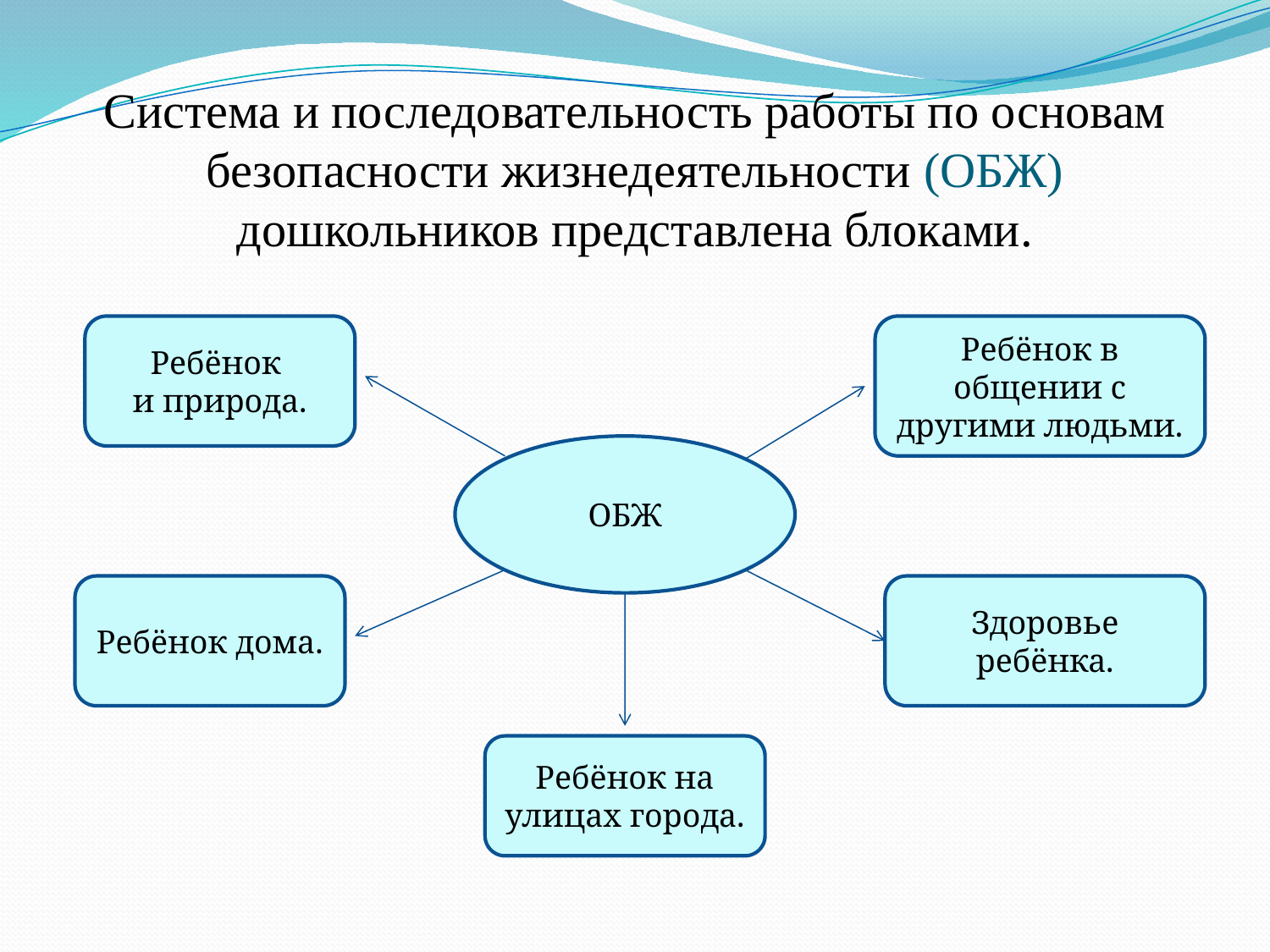

# Система и последовательность работы по основам безопасности жизнедеятельности (ОБЖ) дошкольников представлена блоками.
Ребёнок
и природа.
Ребёнок в общении с другими людьми.
ОБЖ
Ребёнок дома.
Здоровье ребёнка.
Ребёнок на улицах города.